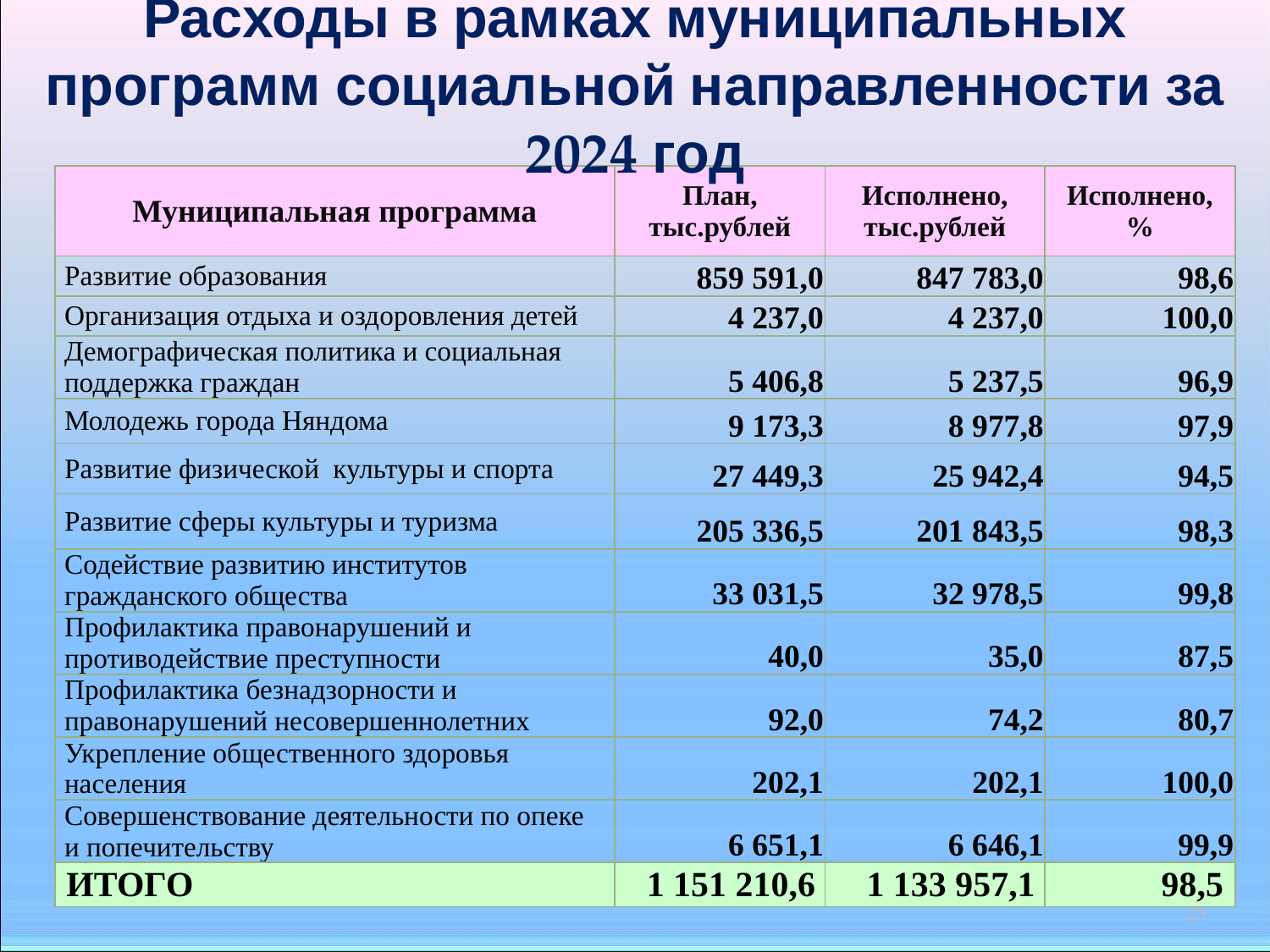

# Расходы в рамках муниципальных программ социальной направленности за 2024 год
| Муниципальная программа | План, тыс.рублей | Исполнено, тыс.рублей | Исполнено, % |
| --- | --- | --- | --- |
| Развитие образования | 859 591,0 | 847 783,0 | 98,6 |
| Организация отдыха и оздоровления детей | 4 237,0 | 4 237,0 | 100,0 |
| Демографическая политика и социальная поддержка граждан | 5 406,8 | 5 237,5 | 96,9 |
| Молодежь города Няндома | 9 173,3 | 8 977,8 | 97,9 |
| Развитие физической культуры и спорта | 27 449,3 | 25 942,4 | 94,5 |
| Развитие сферы культуры и туризма | 205 336,5 | 201 843,5 | 98,3 |
| Содействие развитию институтов гражданского общества | 33 031,5 | 32 978,5 | 99,8 |
| Профилактика правонарушений и противодействие преступности | 40,0 | 35,0 | 87,5 |
| Профилактика безнадзорности и правонарушений несовершеннолетних | 92,0 | 74,2 | 80,7 |
| Укрепление общественного здоровья населения | 202,1 | 202,1 | 100,0 |
| Совершенствование деятельности по опеке и попечительству | 6 651,1 | 6 646,1 | 99,9 |
| ИТОГО | 1 151 210,6 | 1 133 957,1 | 98,5 |
25